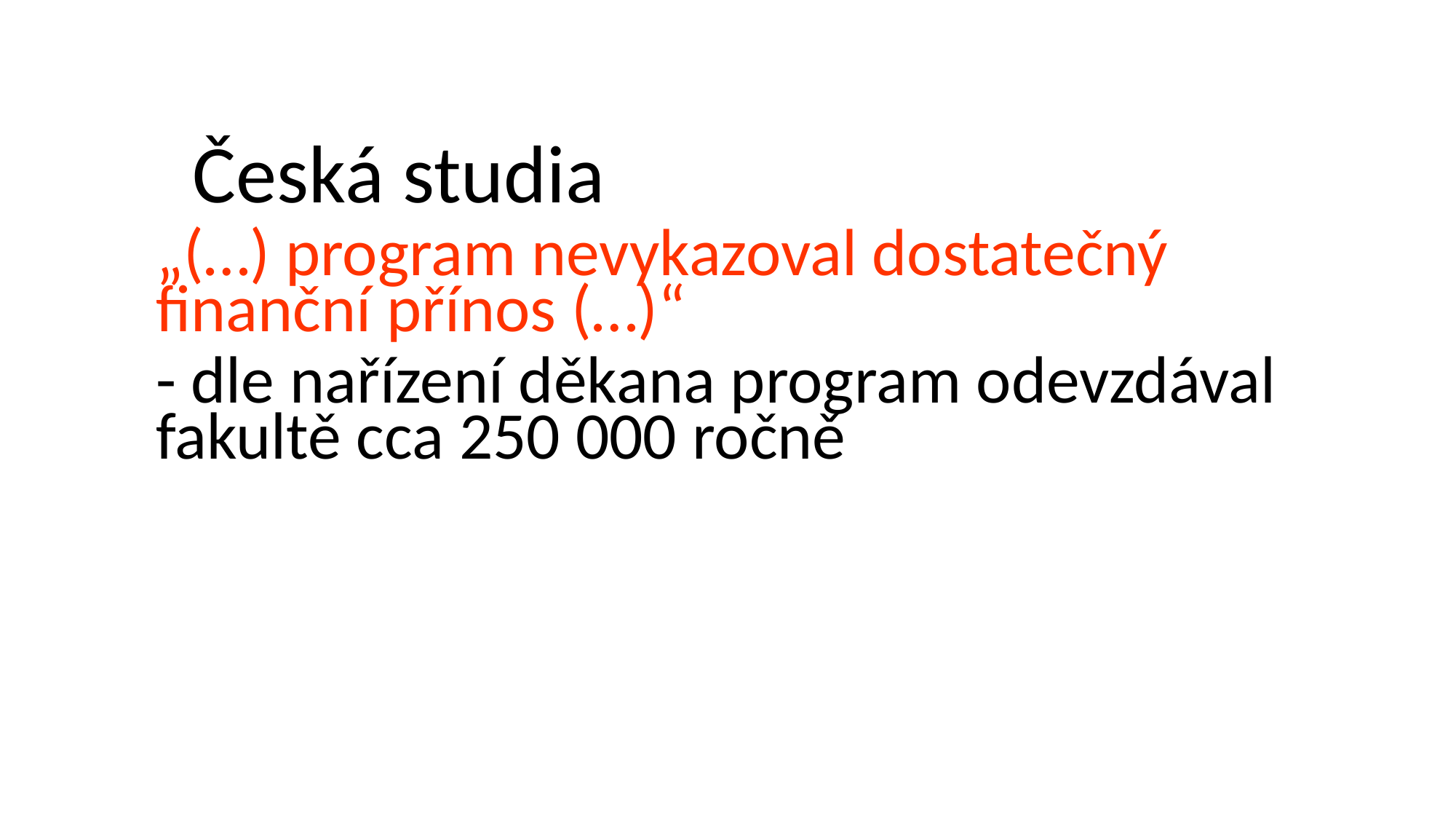

# Česká studia
„(…) program nevykazoval dostatečný finanční přínos (…)“
- dle nařízení děkana program odevzdával fakultě cca 250 000 ročně